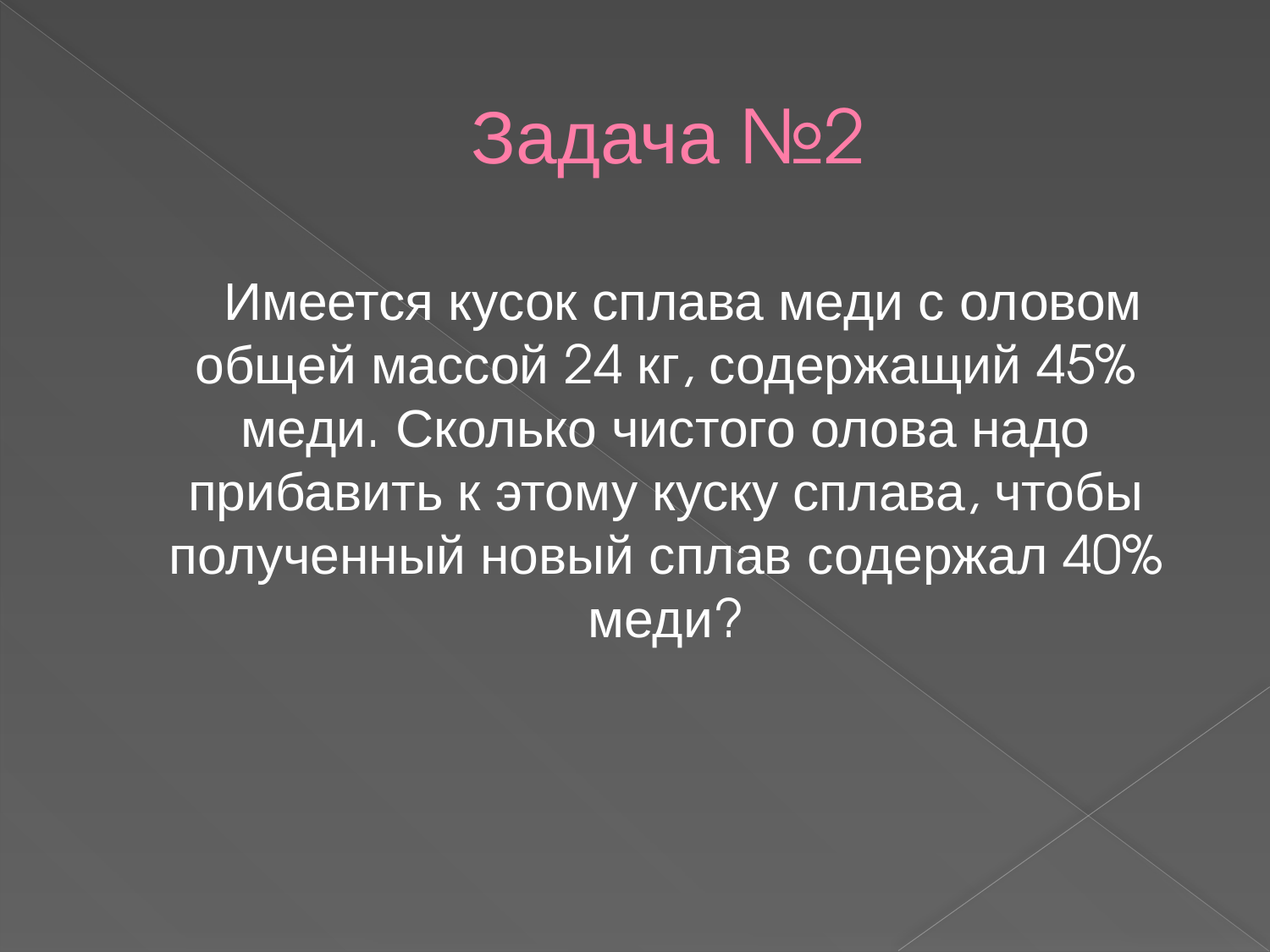

# Задача №2
      Имеется кусок сплава меди с оловом общей массой 24 кг, содержащий 45% меди. Сколько чистого олова надо прибавить к этому куску сплава, чтобы полученный новый сплав содержал 40% меди?